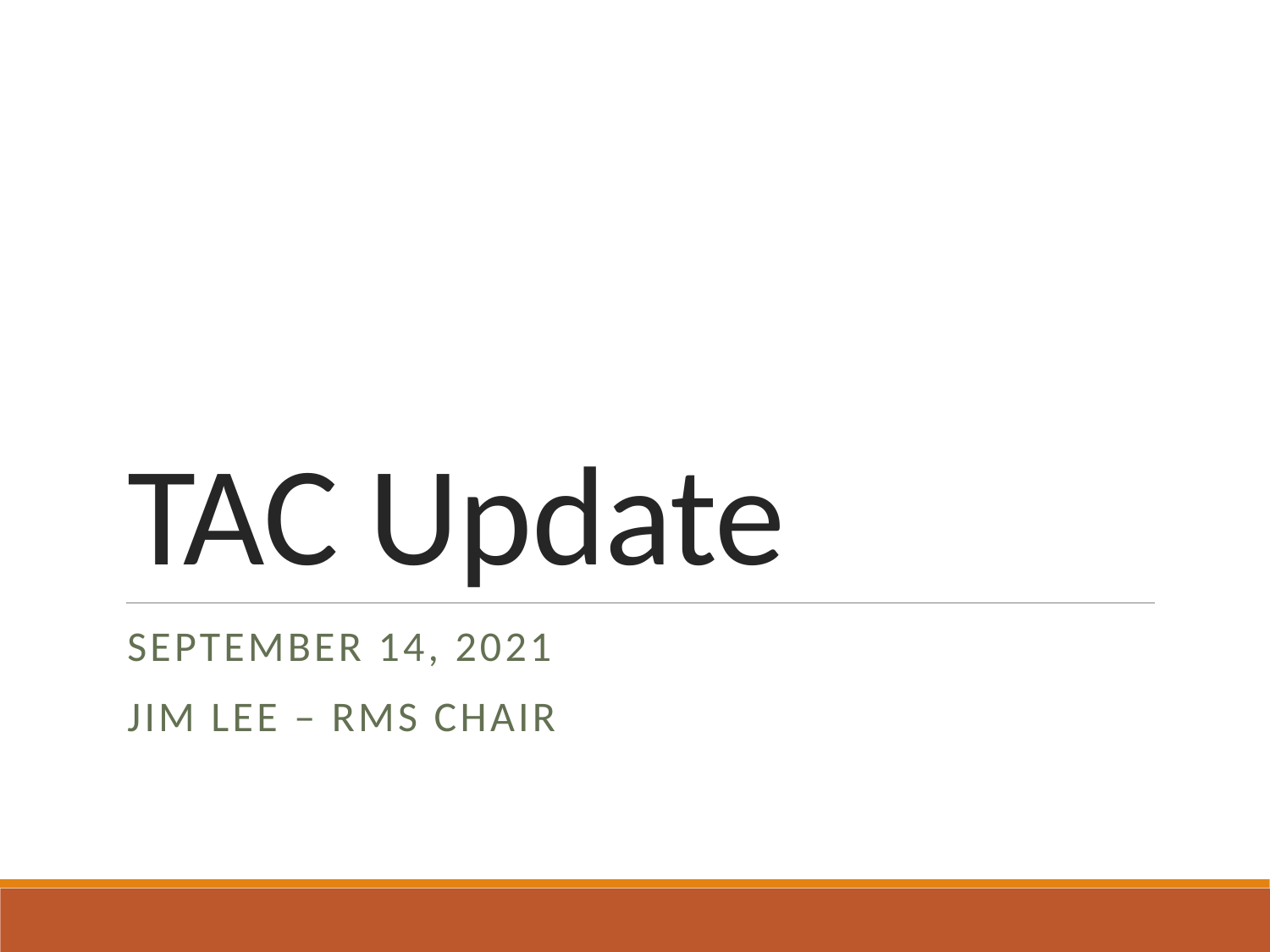

# TAC Update
September 14, 2021
Jim Lee – rms chair